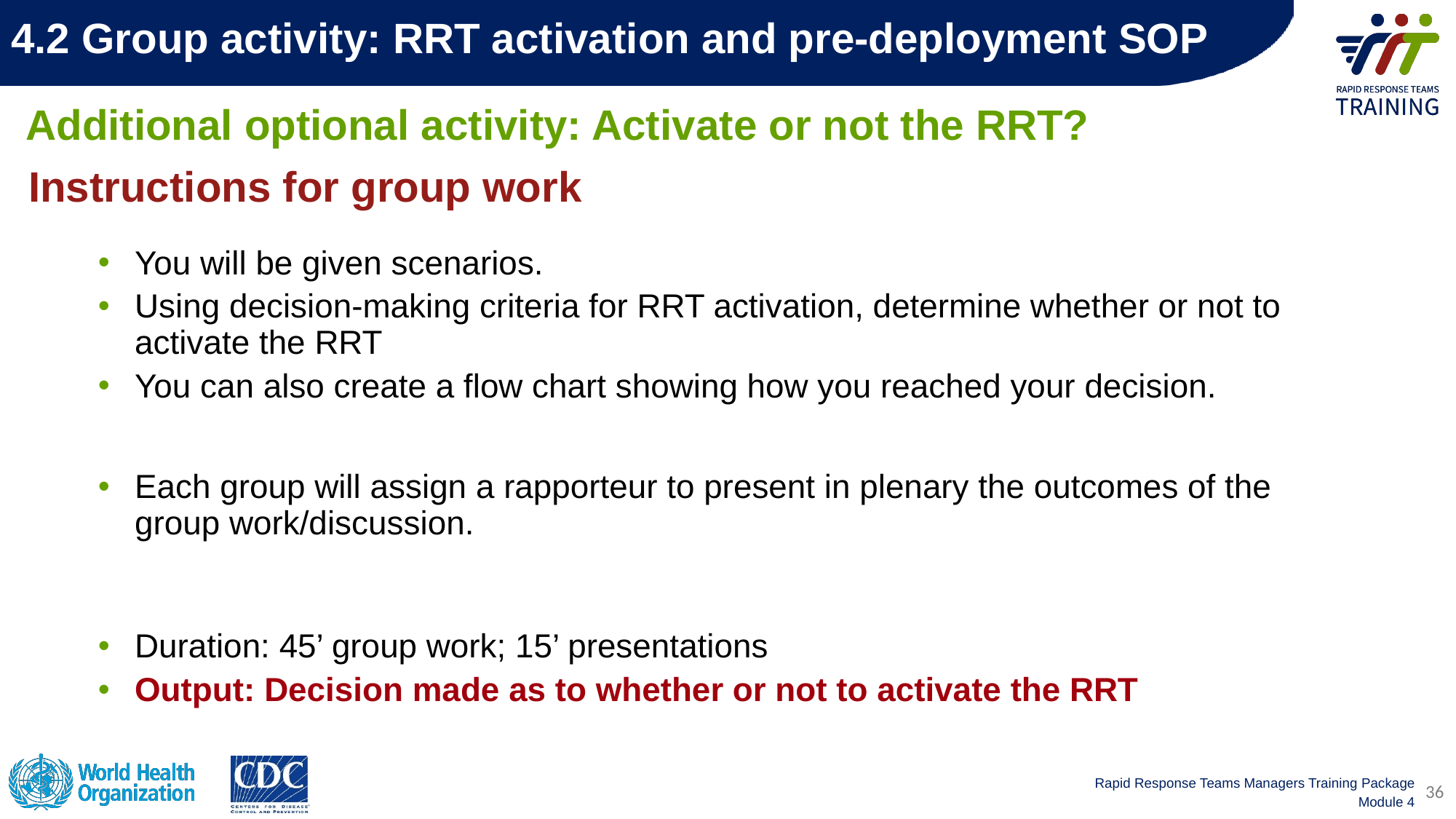

4.2 Group activity: RRT activation and pre-deployment SOP  ​
# Additional optional activity: Activate or not the RRT?
Instructions for group work
You will be given scenarios.
Using decision-making criteria for RRT activation, determine whether or not to activate the RRT
You can also create a flow chart showing how you reached your decision.

Each group will assign a rapporteur to present in plenary the outcomes of the group work/discussion.

Duration: 45’ group work; 15’ presentations
Output: Decision made as to whether or not to activate the RRT

36